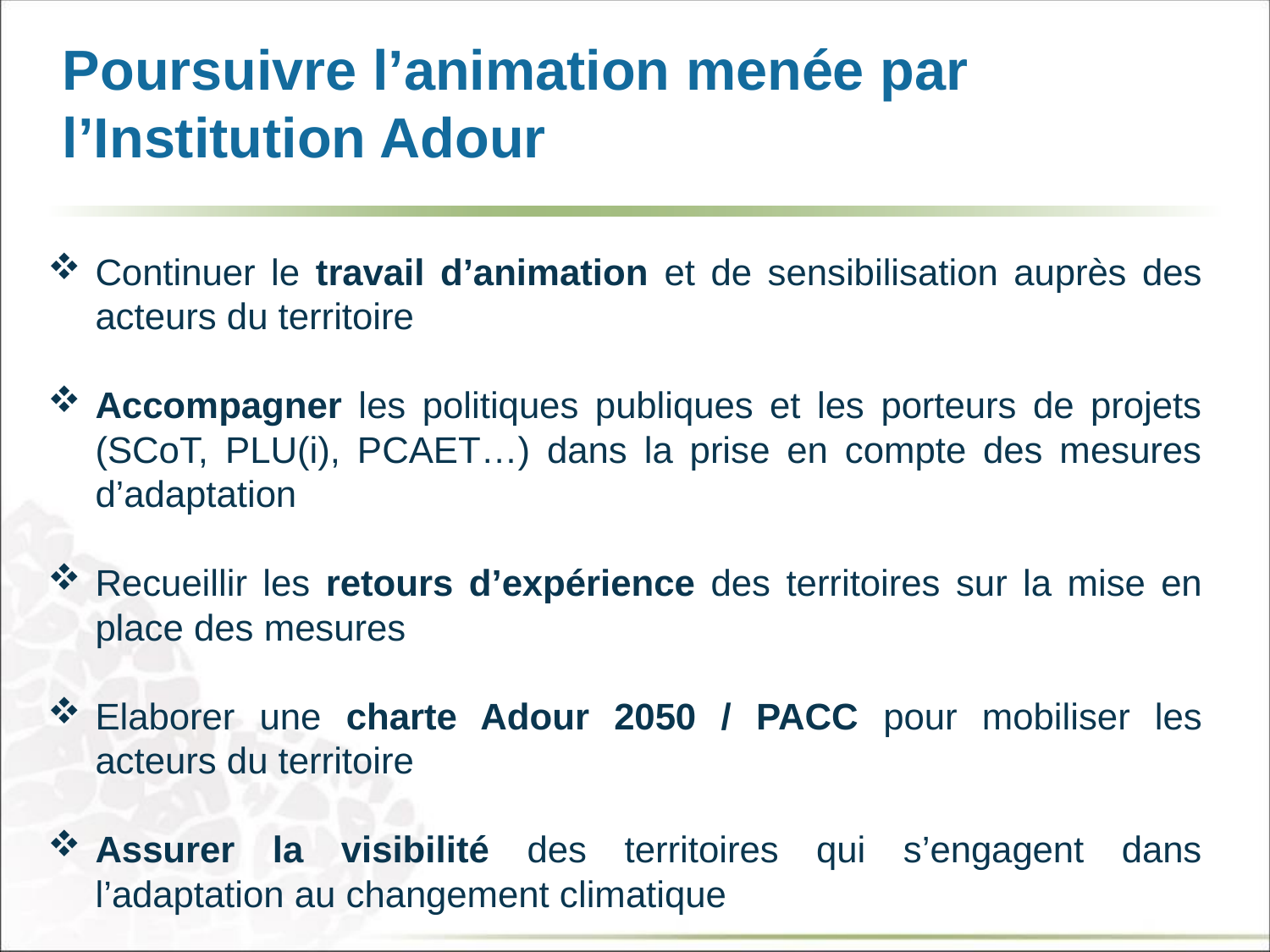

# Poursuivre l’animation menée par l’Institution Adour
Continuer le travail d’animation et de sensibilisation auprès des acteurs du territoire

Accompagner les politiques publiques et les porteurs de projets (SCoT, PLU(i), PCAET…) dans la prise en compte des mesures d’adaptation

Recueillir les retours d’expérience des territoires sur la mise en place des mesures

Elaborer une charte Adour 2050 / PACC pour mobiliser les acteurs du territoire

Assurer la visibilité des territoires qui s’engagent dans l’adaptation au changement climatique